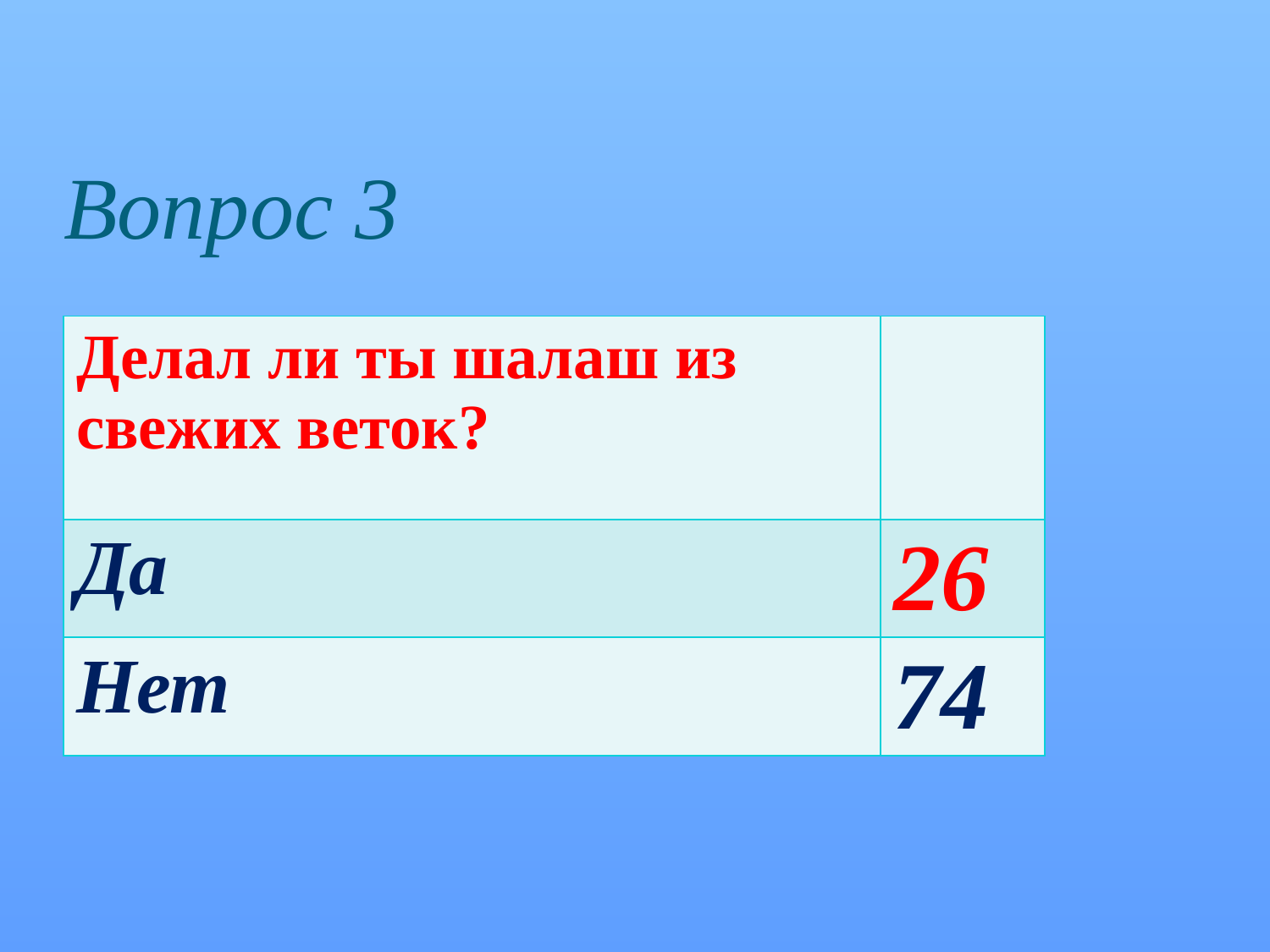

# Вопрос 3
| Делал ли ты шалаш из свежих веток? |  |
| --- | --- |
| Да | 26 |
| Нет | 74 |